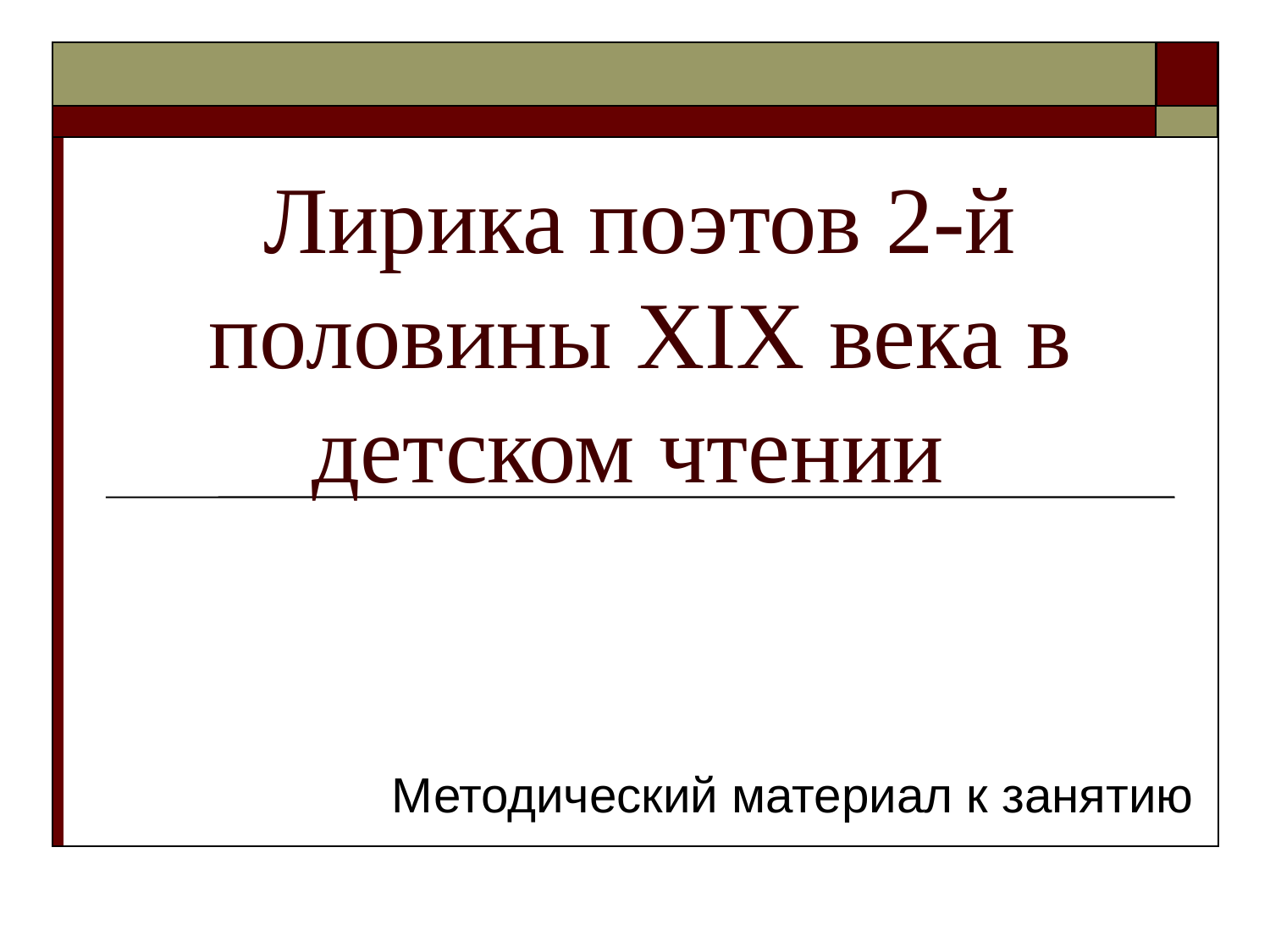

# Лирика поэтов 2-й половины XIX века в детском чтении

Методический материал к занятию